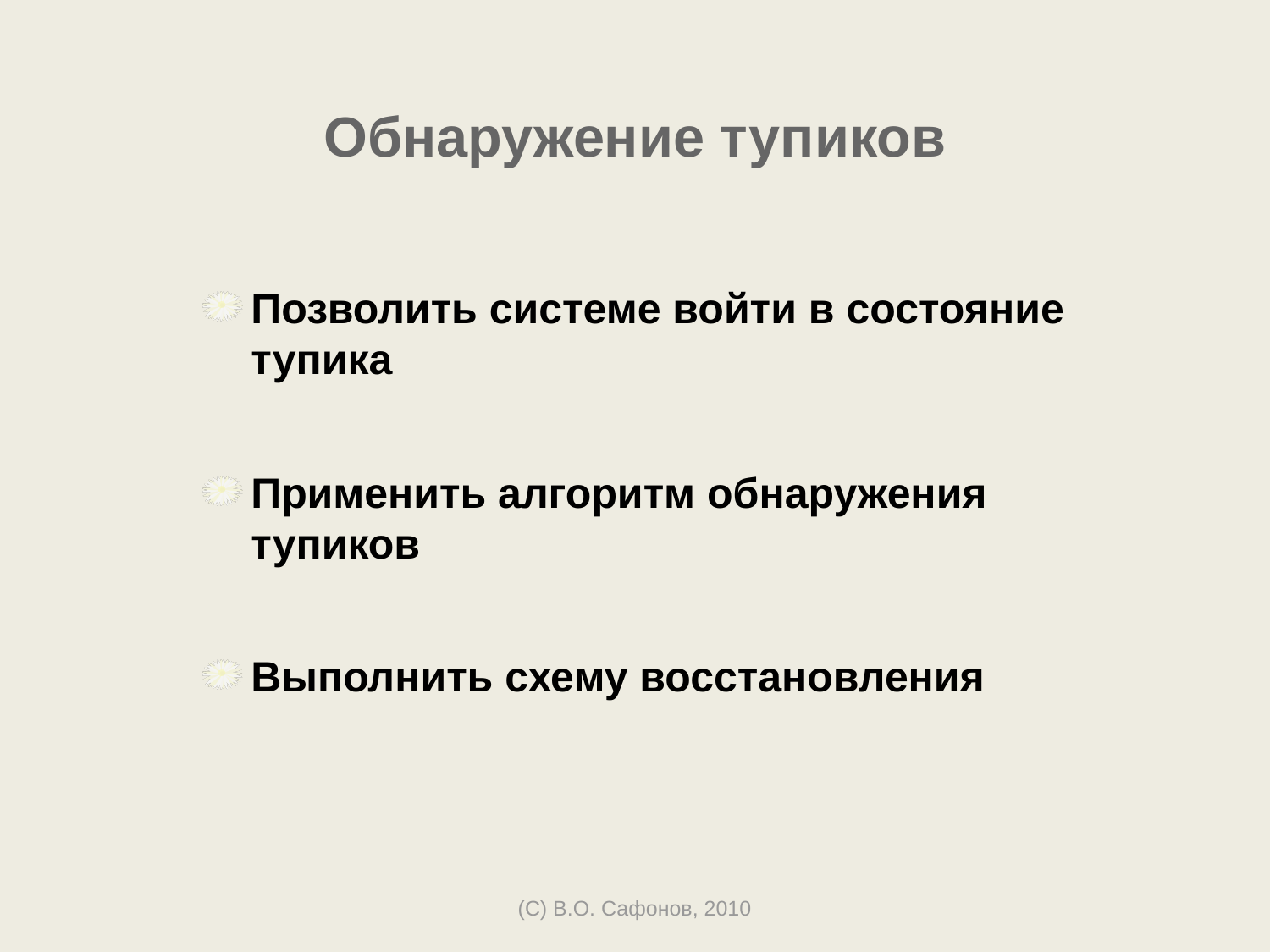

# Обнаружение тупиков
Позволить системе войти в состояние тупика
Применить алгоритм обнаружения тупиков
Выполнить схему восстановления

(C) В.О. Сафонов, 2010